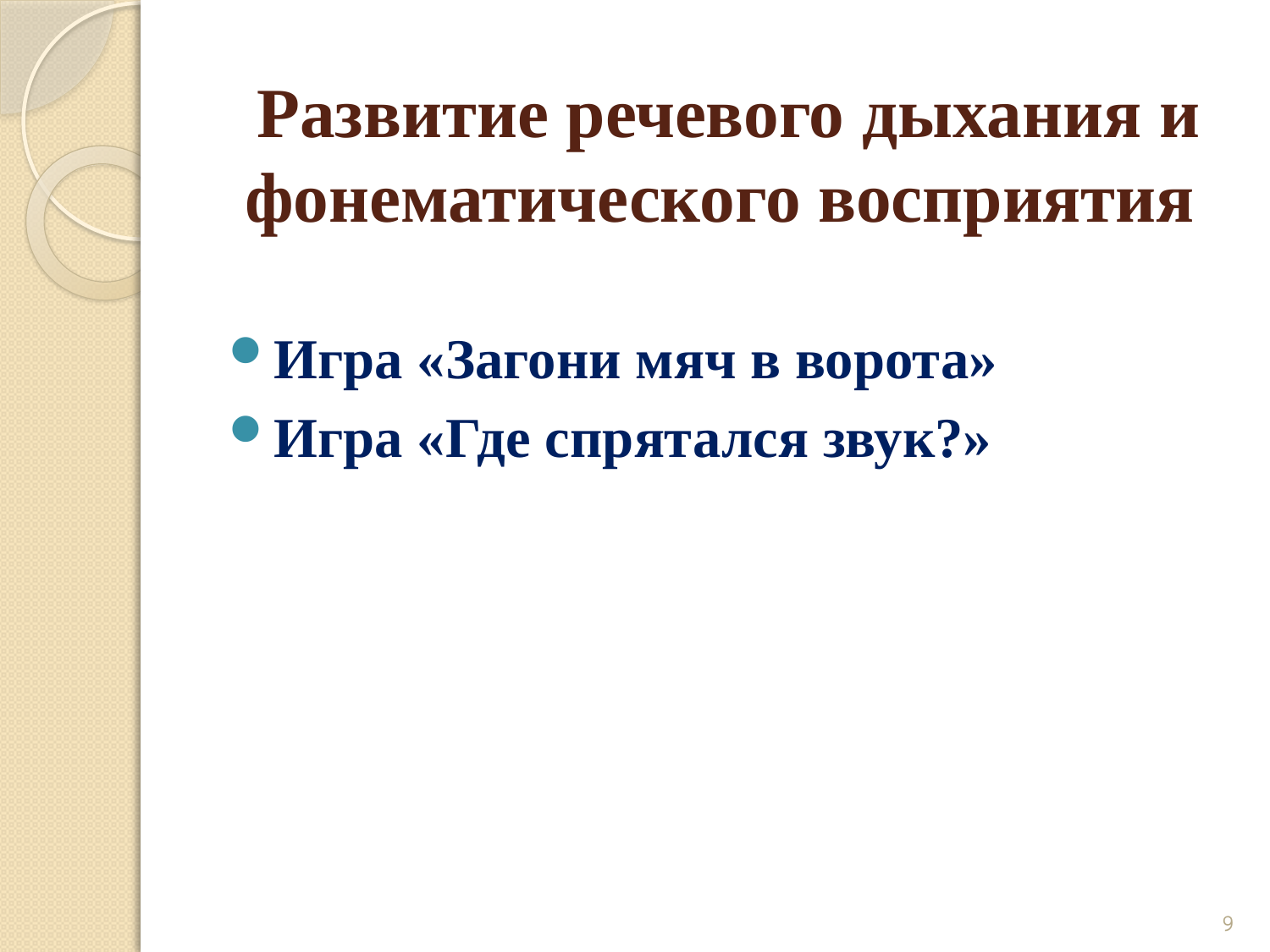

# Развитие речевого дыхания и фонематического восприятия
Игра «Загони мяч в ворота»
Игра «Где спрятался звук?»
9